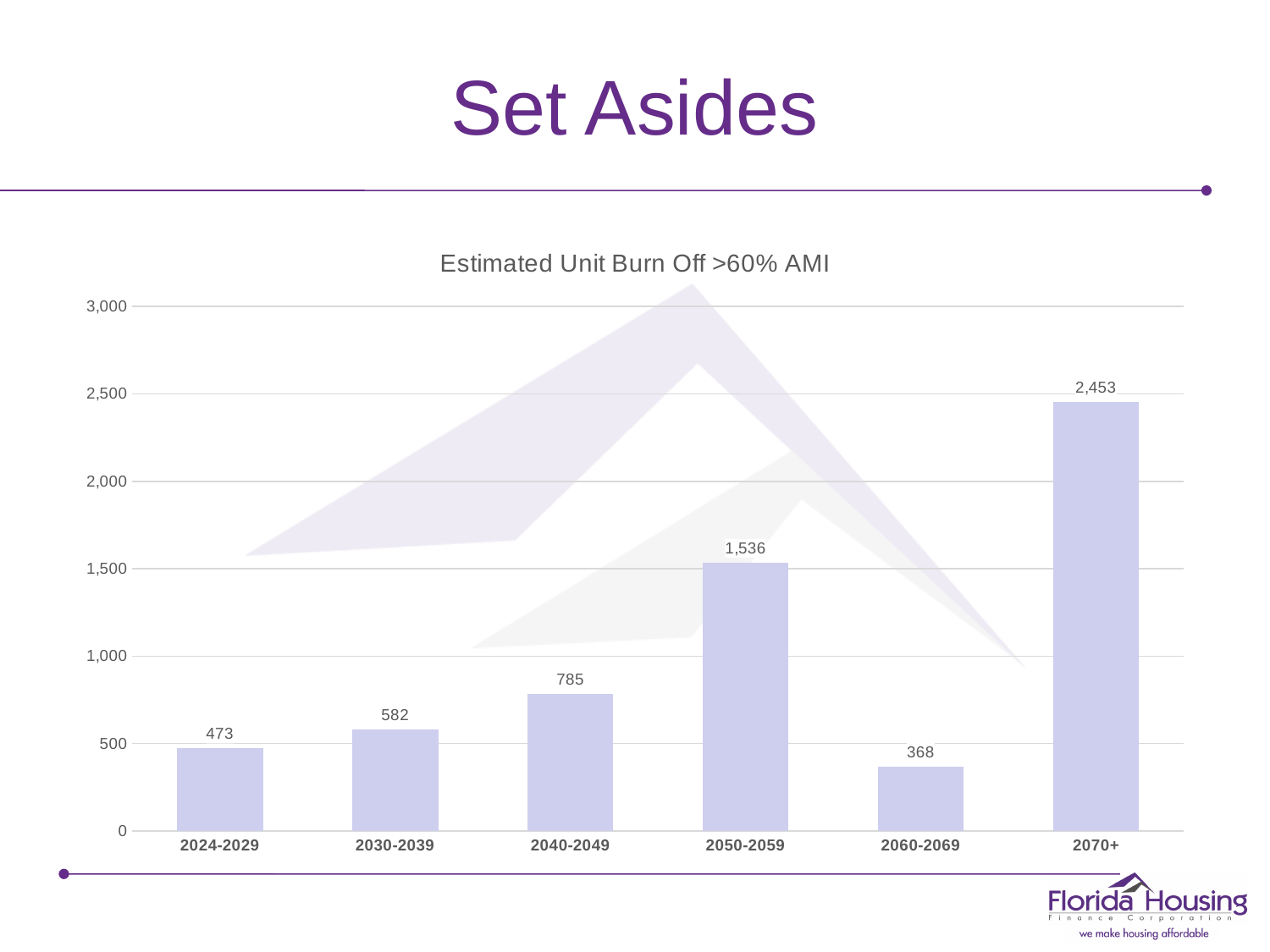

# Set Asides

### Chart: Estimated Unit Burn Off >60% AMI

| Category | >60% AMI |
|---|---|
| 2024-2029 | 473.0 |
| 2030-2039 | 582.0 |
| 2040-2049 | 785.0 |
| 2050-2059 | 1536.0 |
| 2060-2069 | 368.0 |
| 2070+ | 2453.0 |